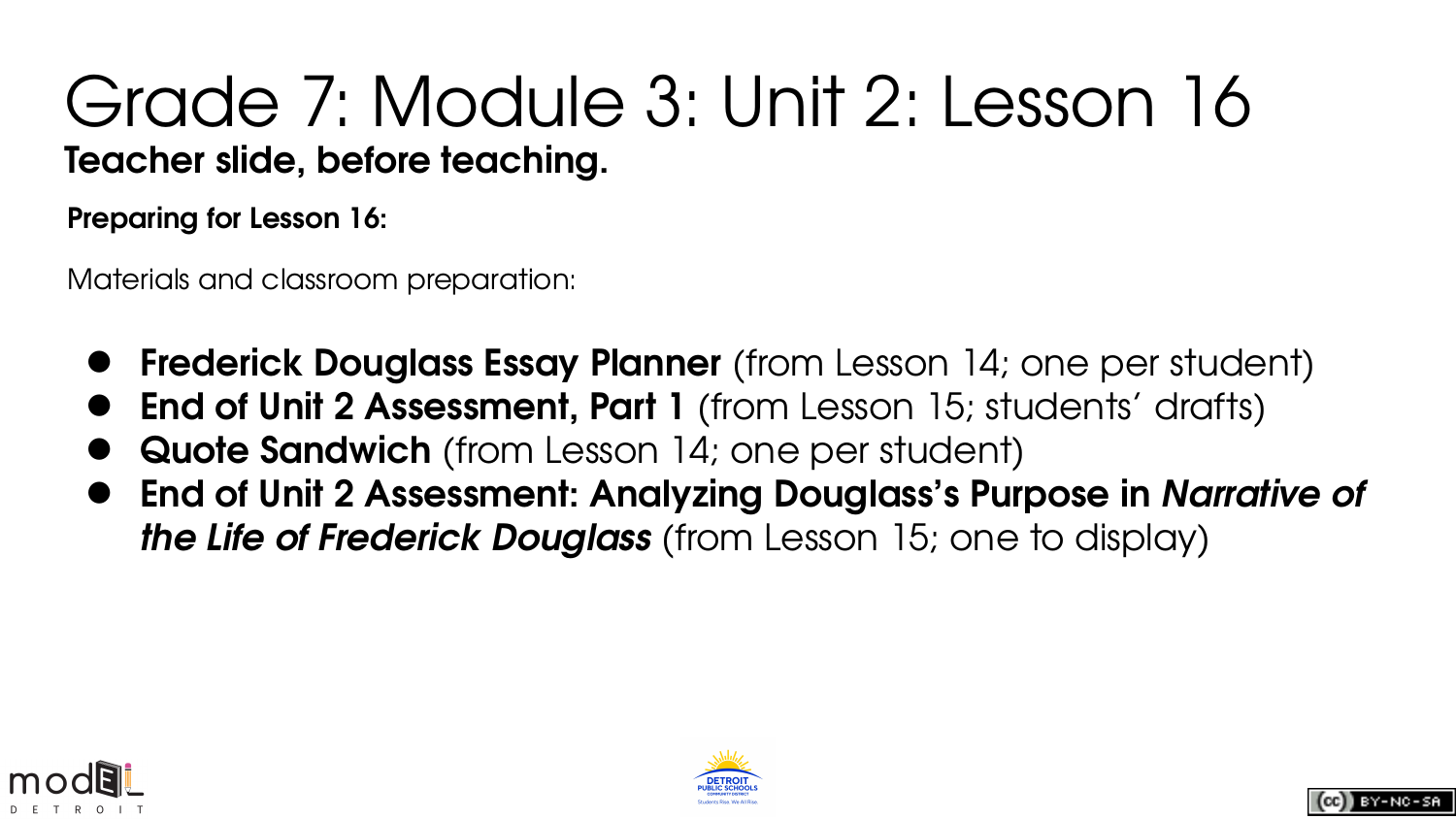

Grade 7: Module 3: Unit 2: Lesson 16
Teacher slide, before teaching.

Preparing for Lesson 16:

Materials and classroom preparation:

Frederick Douglass Essay Planner (from Lesson 14; one per student)
End of Unit 2 Assessment, Part 1 (from Lesson 15; students’ drafts)
Quote Sandwich (from Lesson 14; one per student)
End of Unit 2 Assessment: Analyzing Douglass’s Purpose in Narrative of the Life of Frederick Douglass (from Lesson 15; one to display)